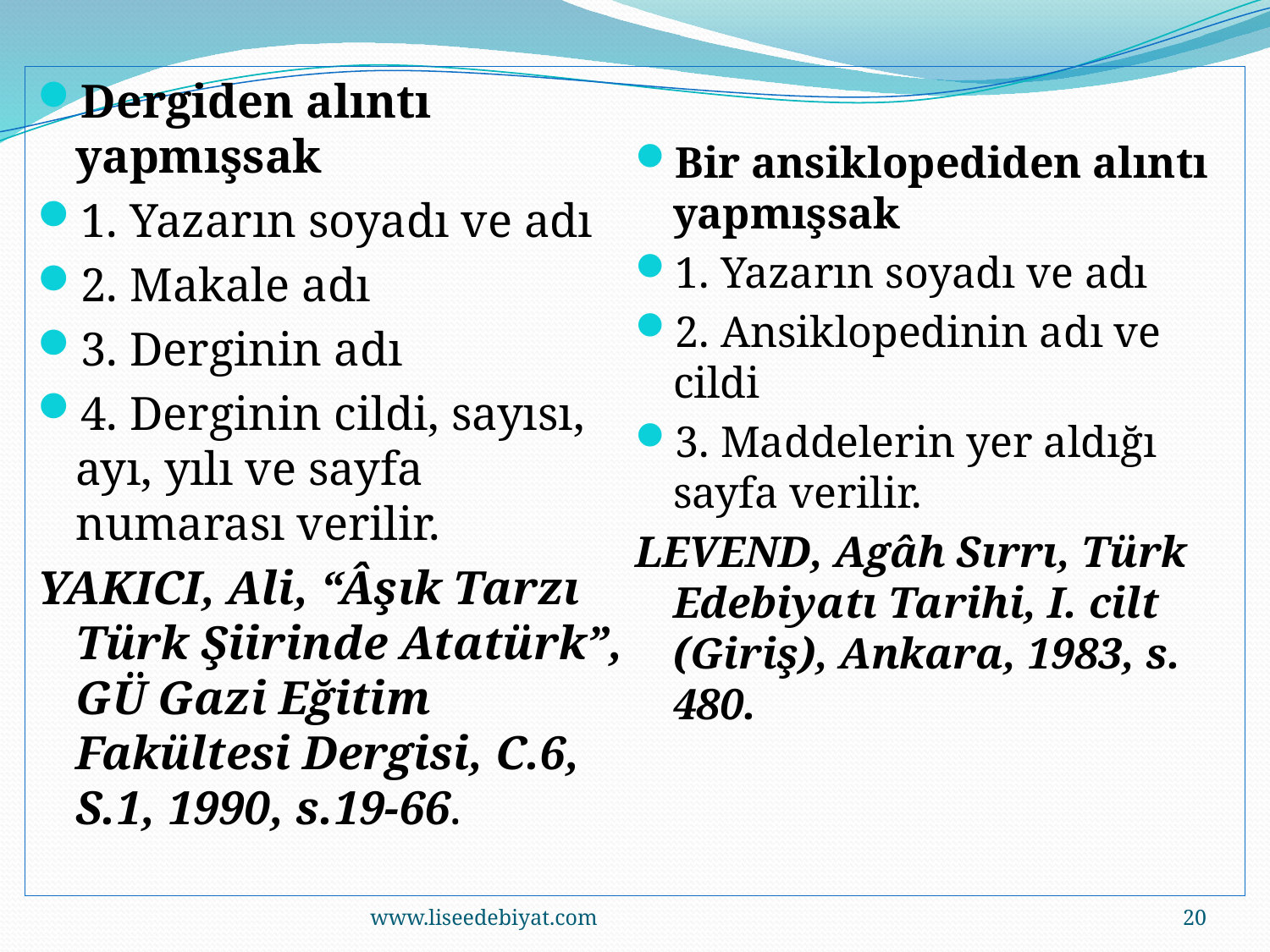

Dergiden alıntı yapmışsak
1. Yazarın soyadı ve adı
2. Makale adı
3. Derginin adı
4. Derginin cildi, sayısı, ayı, yılı ve sayfa numarası verilir.
YAKICI, Ali, “Âşık Tarzı Türk Şiirinde Atatürk”, GÜ Gazi Eğitim Fakültesi Dergisi, C.6, S.1, 1990, s.19-66.

Bir ansiklopediden alıntı yapmışsak
1. Yazarın soyadı ve adı
2. Ansiklopedinin adı ve cildi
3. Maddelerin yer aldığı sayfa verilir.
LEVEND, Agâh Sırrı, Türk Edebiyatı Tarihi, I. cilt (Giriş), Ankara, 1983, s. 480.

www.liseedebiyat.com
20